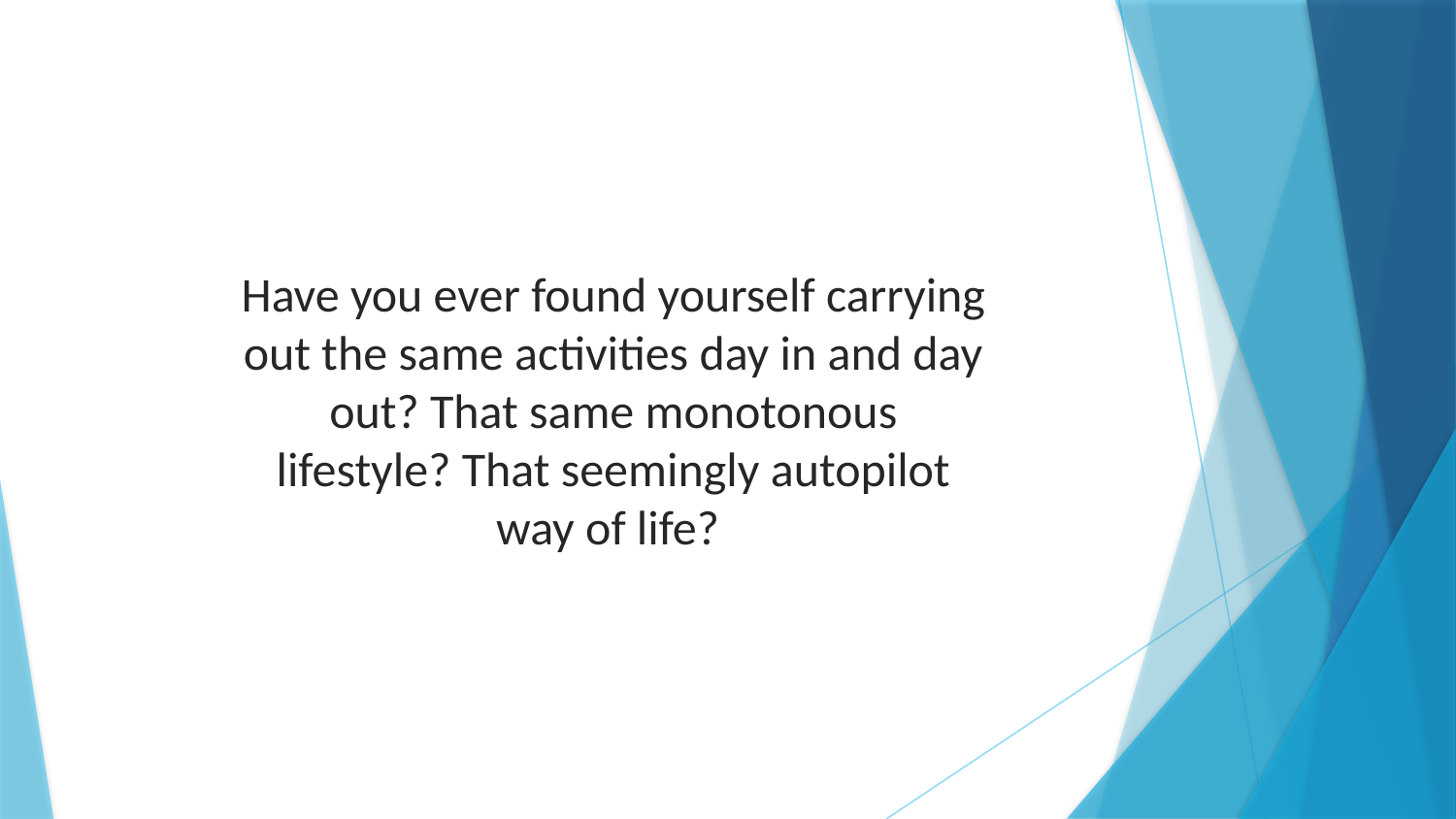

Have you ever found yourself carrying out the same activities day in and day out? That same monotonous lifestyle? That seemingly autopilot way of life?